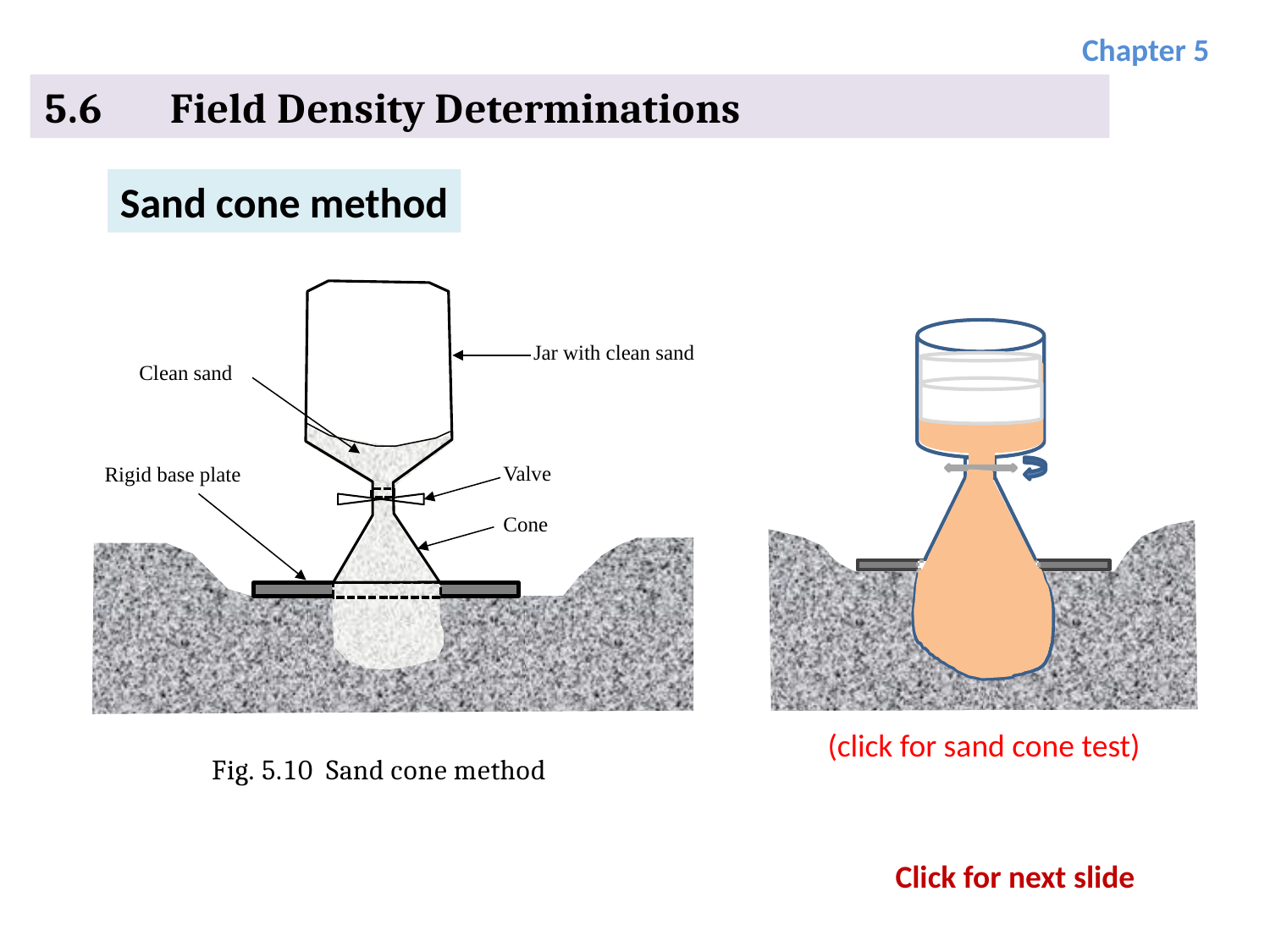

Chapter 5
5.6	Field Density Determinations
Sand cone method

Jar with clean sand
Clean sand

Valve
Rigid base plate

Cone

(click for sand cone test)
Fig. 5.10  Sand cone method
Click for next slide